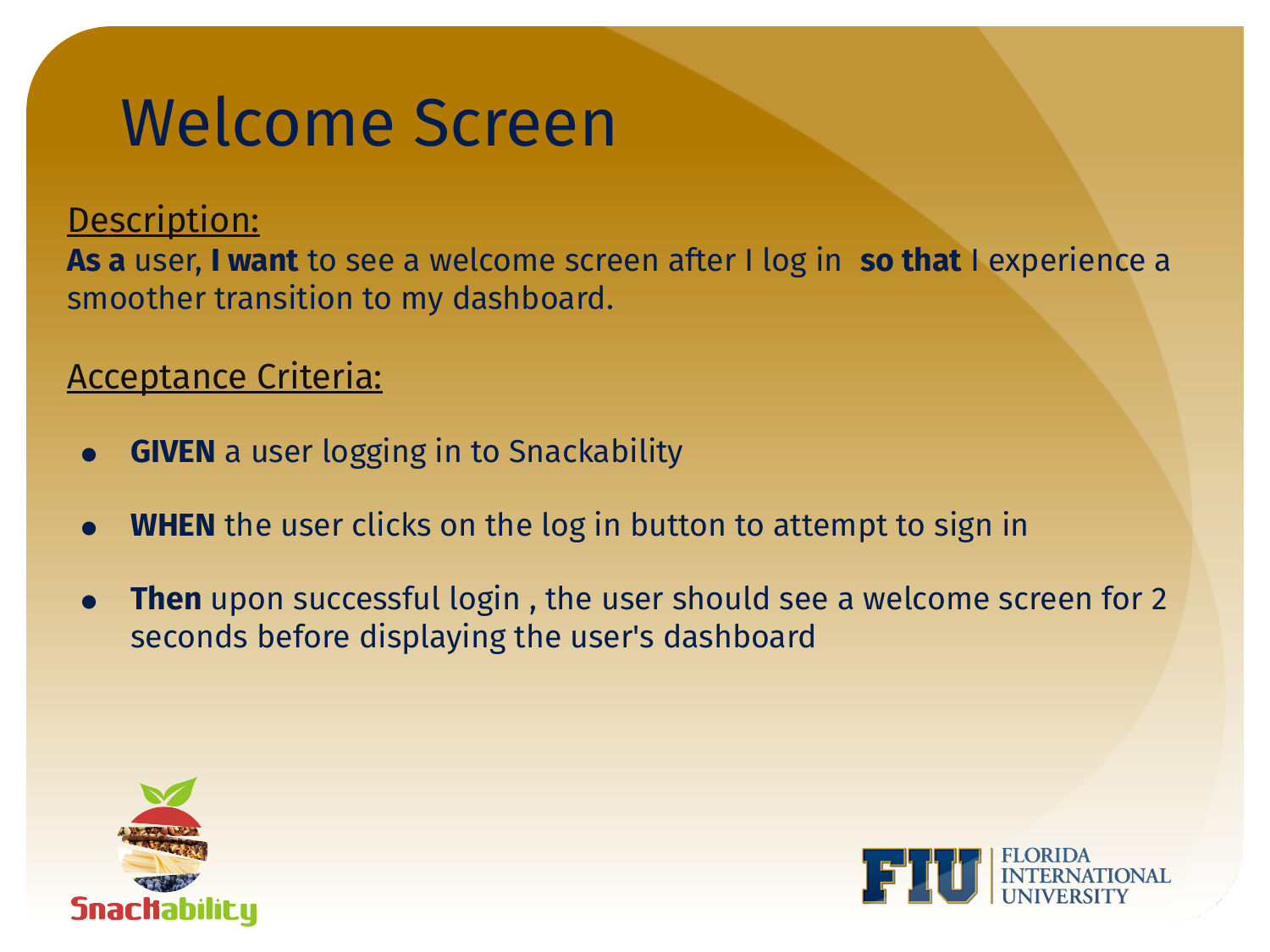

# Welcome Screen
Description:
As a user, I want to see a welcome screen after I log in  so that I experience a smoother transition to my dashboard.

Acceptance Criteria:
GIVEN a user logging in to Snackability
WHEN the user clicks on the log in button to attempt to sign in
Then upon successful login , the user should see a welcome screen for 2 seconds before displaying the user's dashboard